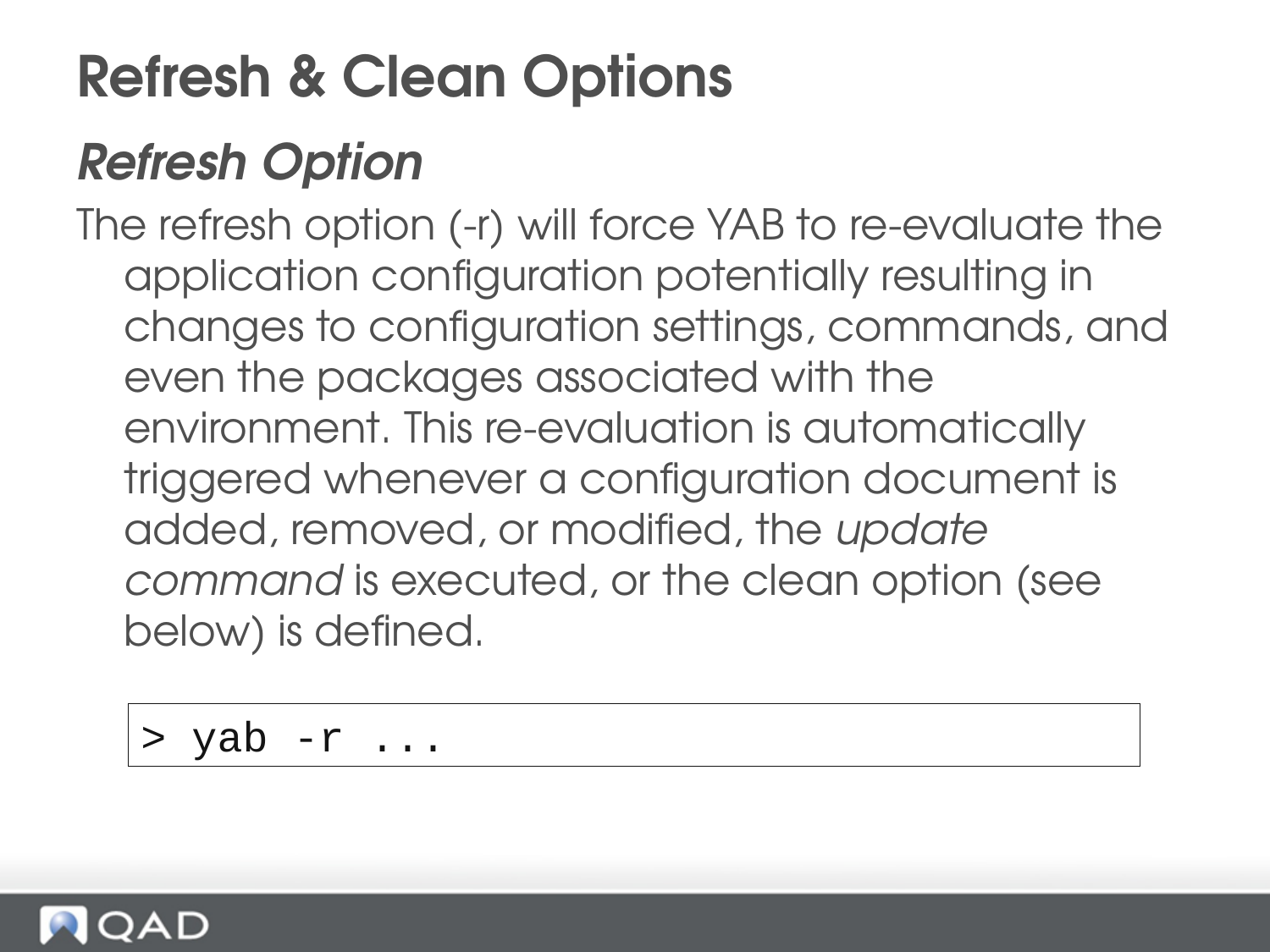

# Refresh & Clean Options
Refresh Option
The refresh option (-r) will force YAB to re-evaluate the application configuration potentially resulting in changes to configuration settings, commands, and even the packages associated with the environment. This re-evaluation is automatically triggered whenever a configuration document is added, removed, or modified, the update command is executed, or the clean option (see below) is defined.
> yab -r ...